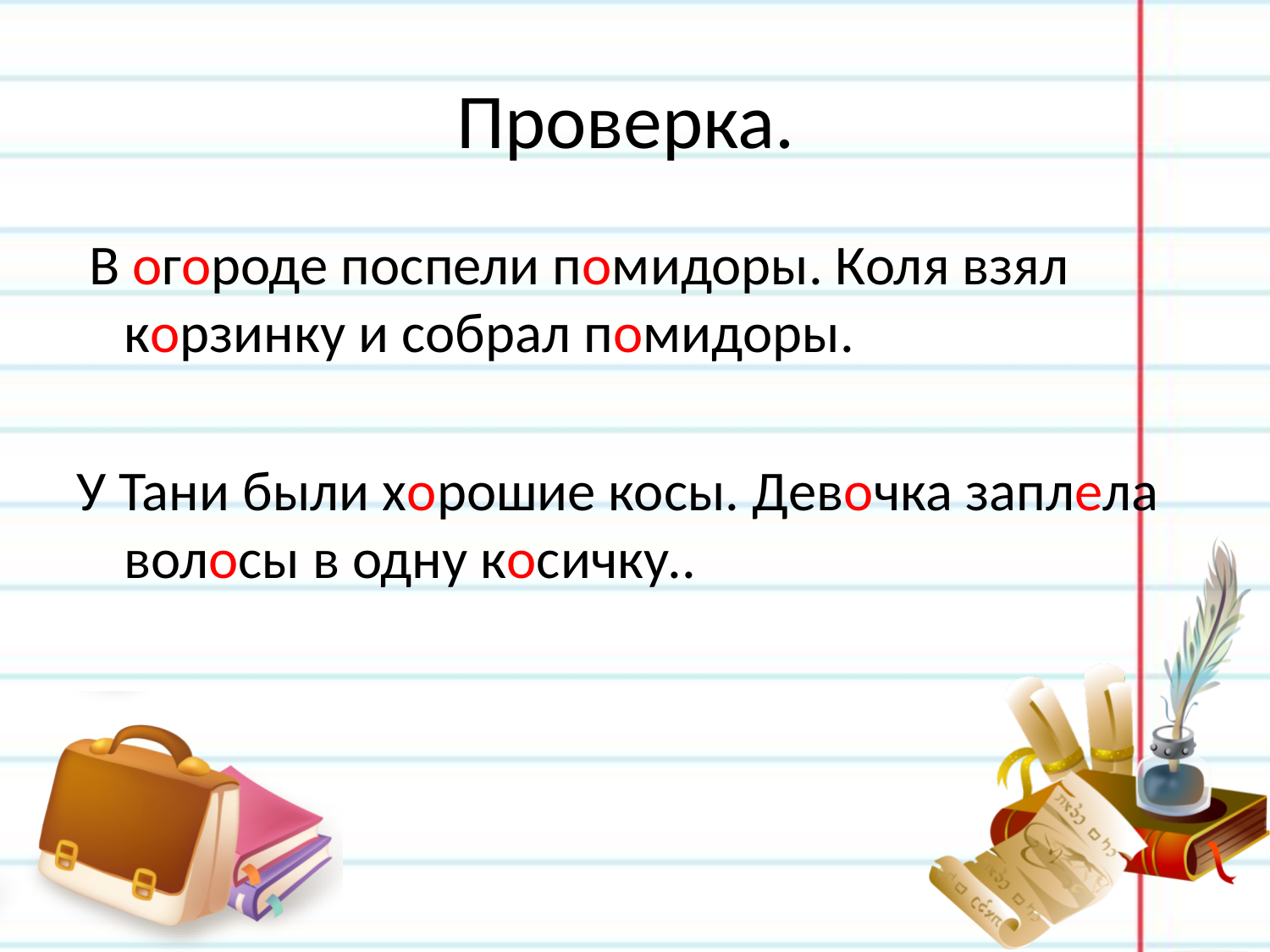

# Проверка.
 В огороде поспели помидоры. Коля взял корзинку и собрал помидоры.

У Тани были хорошие косы. Девочка заплела волосы в одну косичку..